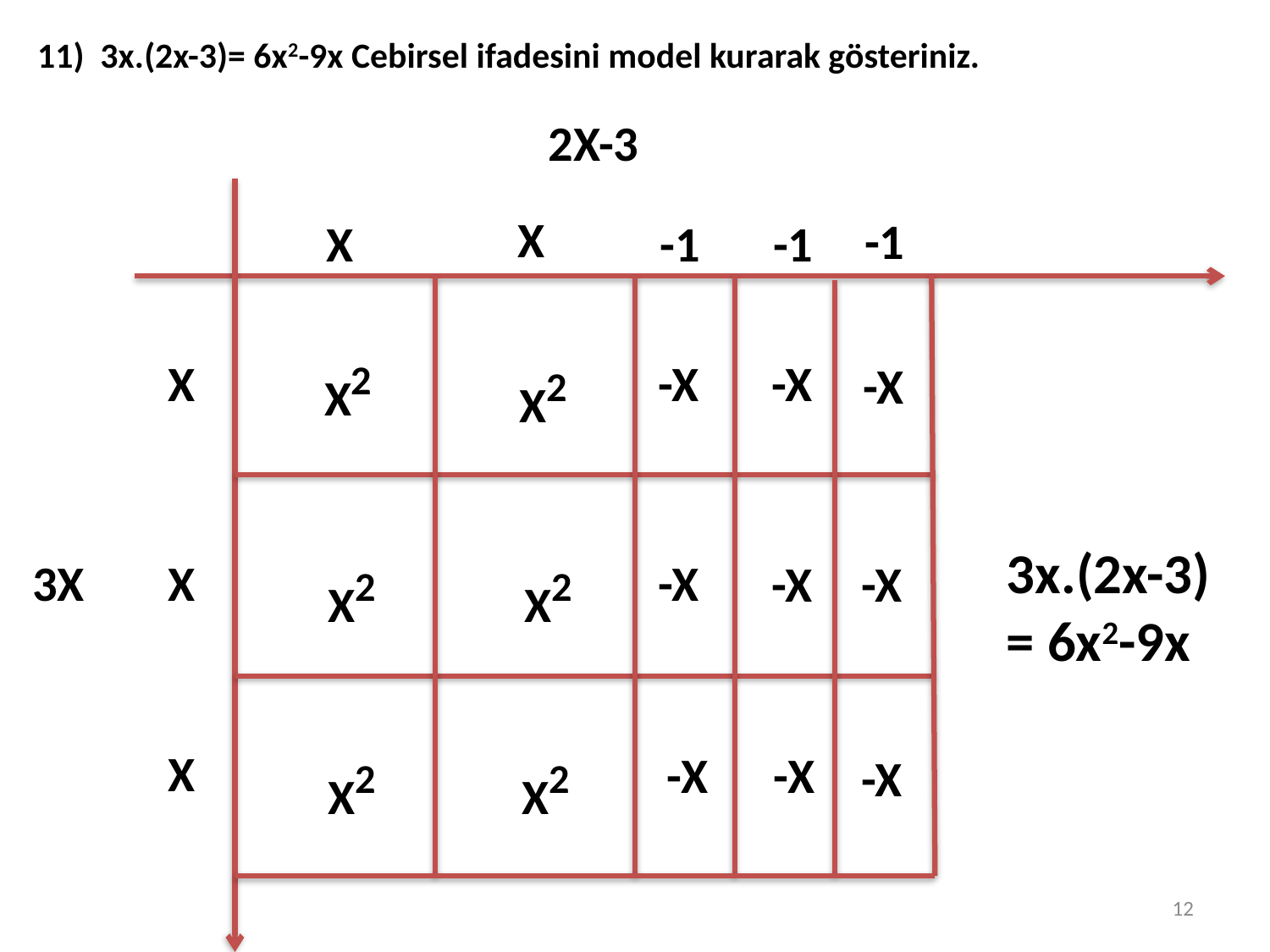

11)  3x.(2x-3)= 6x2-9x Cebirsel ifadesini model kurarak gösteriniz.
2X-3
X
-1
X
-1
-1
X2
X
X2
-X
-X
-X
3x.(2x-3)
= 6x2-9x
3X
X2
X
X2
-X
-X
-X
X
X2
X2
-X
-X
-X
12